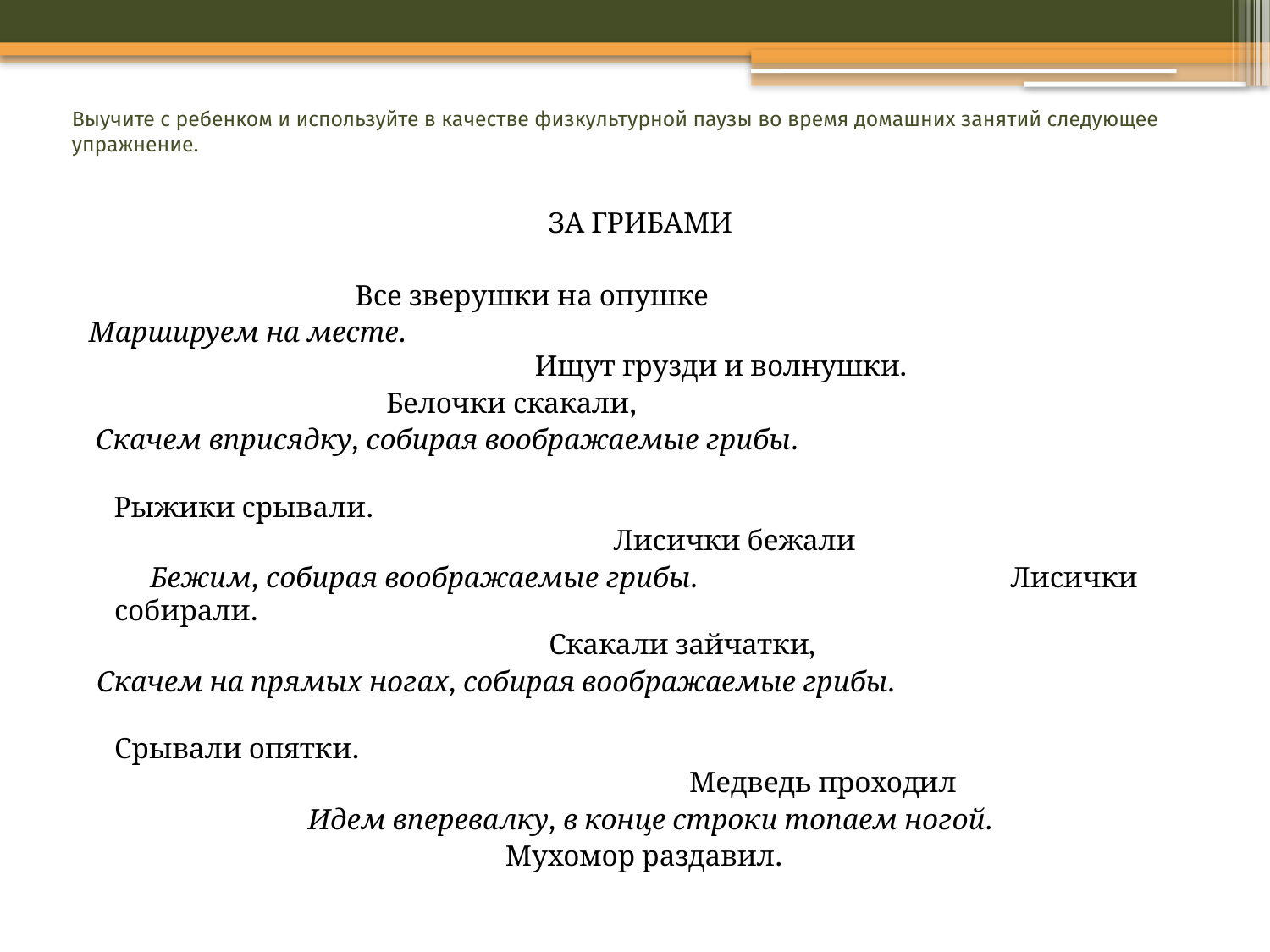

# Выучите с ребенком и используйте в качестве физкультурной паузы во время домашних занятий следующее упражнение.
ЗА ГРИБАМИ

Все зверушки на опушке
Маршируем на месте.                                                                                                                                         Ищут грузди и волнушки.
Белочки скакали,
 Скачем вприсядку, собирая вообра­жаемые грибы.                                                                                                                                                                                                          Рыжики срывали.                                                                                                                                                                                          Лисички бежали
 Бежим, собирая воображаемые грибы.                                              Лисички собирали.                                                                                                                                                                                           Скакали зайчатки,
 Скачем на прямых ногах, собирая воображаемые грибы.                                                                                                                                                                                       Срывали опятки.                                                                                                                                                                                                               Медведь проходил
   Идем вперевалку, в конце строки топаем ногой.
 Мухомор раздавил.